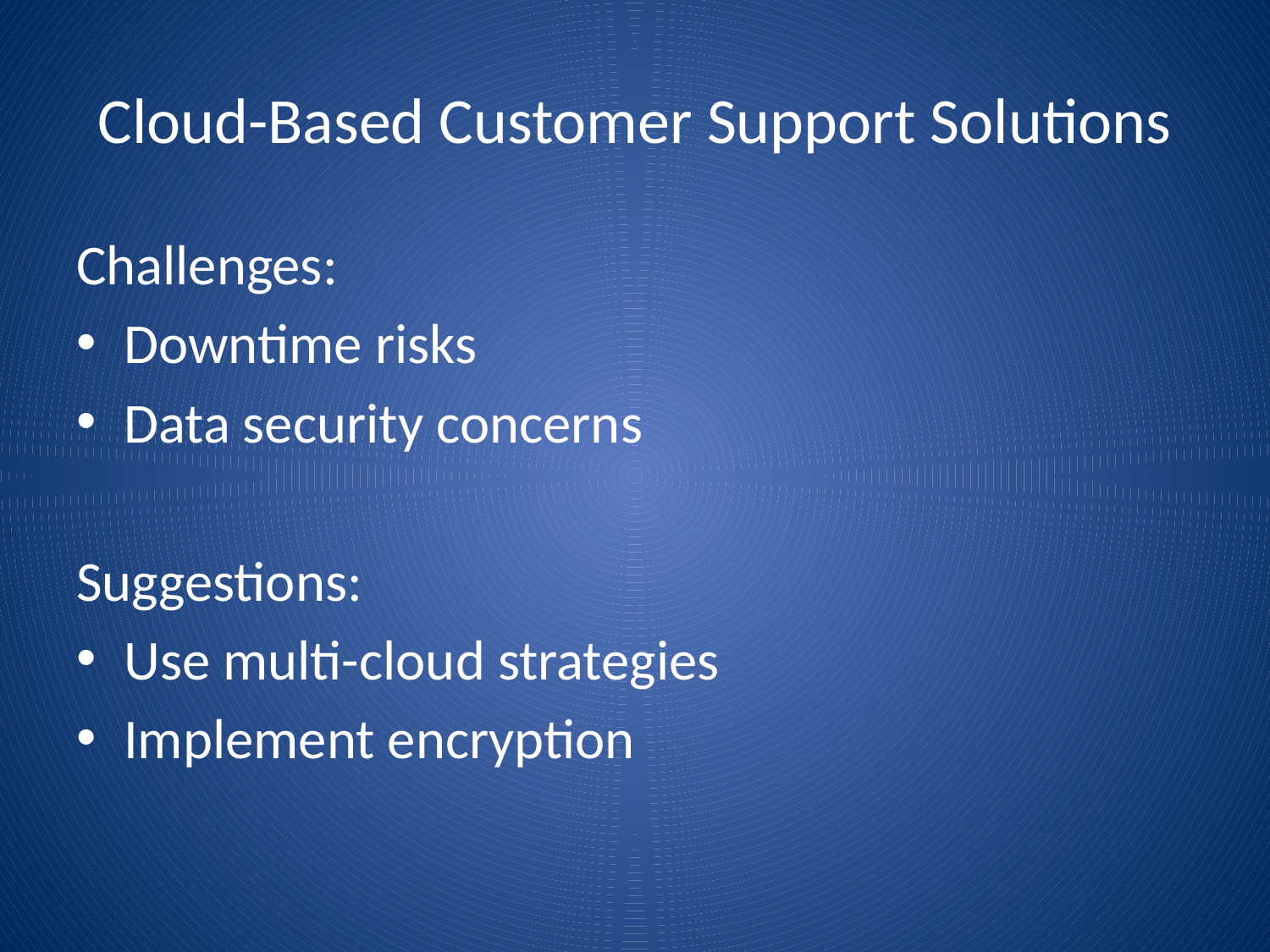

# Cloud-Based Customer Support Solutions
Challenges:
Downtime risks
Data security concerns

Suggestions:
Use multi-cloud strategies
Implement encryption